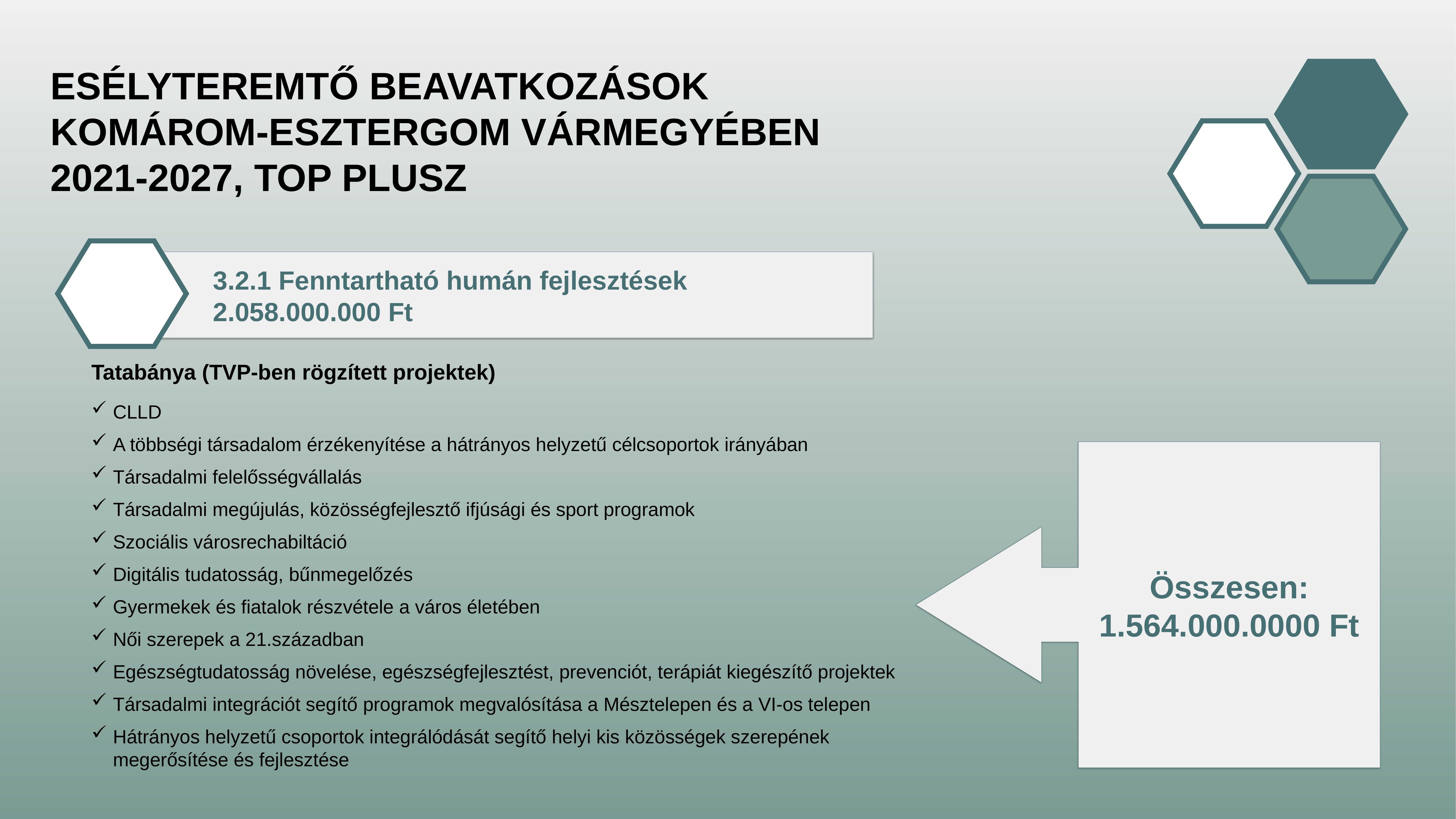

Esélyteremtő beavatkozások
Komárom-Esztergom vármegyében
2021-2027, TOP PLUSZ

3.2.1 Fenntartható humán fejlesztések
2.058.000.000 Ft
Tatabánya (TVP-ben rögzített projektek)
CLLD
A többségi társadalom érzékenyítése a hátrányos helyzetű célcsoportok irányában
Társadalmi felelősségvállalás
Társadalmi megújulás, közösségfejlesztő ifjúsági és sport programok
Szociális városrechabiltáció
Digitális tudatosság, bűnmegelőzés
Gyermekek és fiatalok részvétele a város életében
Női szerepek a 21.században
Egészségtudatosság növelése, egészségfejlesztést, prevenciót, terápiát kiegészítő projektek
Társadalmi integrációt segítő programok megvalósítása a Mésztelepen és a VI-os telepen
Hátrányos helyzetű csoportok integrálódását segítő helyi kis közösségek szerepének megerősítése és fejlesztése
Összesen: 1.564.000.0000 Ft